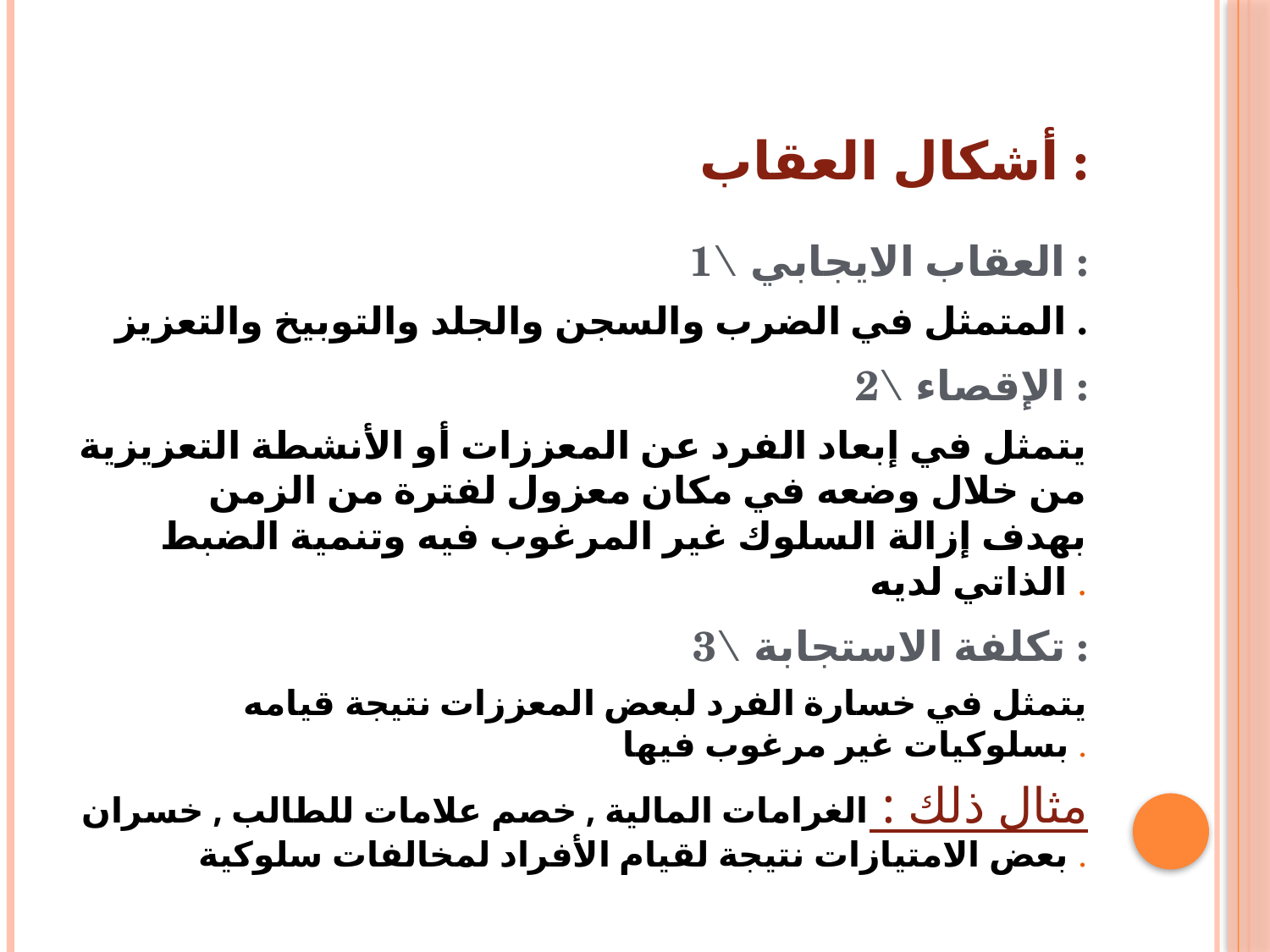

# أشكال العقاب :
    1\ العقاب الايجابي :
المتمثل في الضرب والسجن والجلد والتوبيخ والتعزيز .
   2\ الإقصاء :
يتمثل في إبعاد الفرد عن المعززات أو الأنشطة التعزيزية من خلال وضعه في مكان معزول لفترة من الزمن بهدف إزالة السلوك غير المرغوب فيه وتنمية الضبط الذاتي لديه .
   3\ تكلفة الاستجابة :
يتمثل في خسارة الفرد لبعض المعززات نتيجة قيامه بسلوكيات غير مرغوب فيها .
مثال ذلك : الغرامات المالية , خصم علامات للطالب , خسران بعض الامتيازات نتيجة لقيام الأفراد لمخالفات سلوكية .